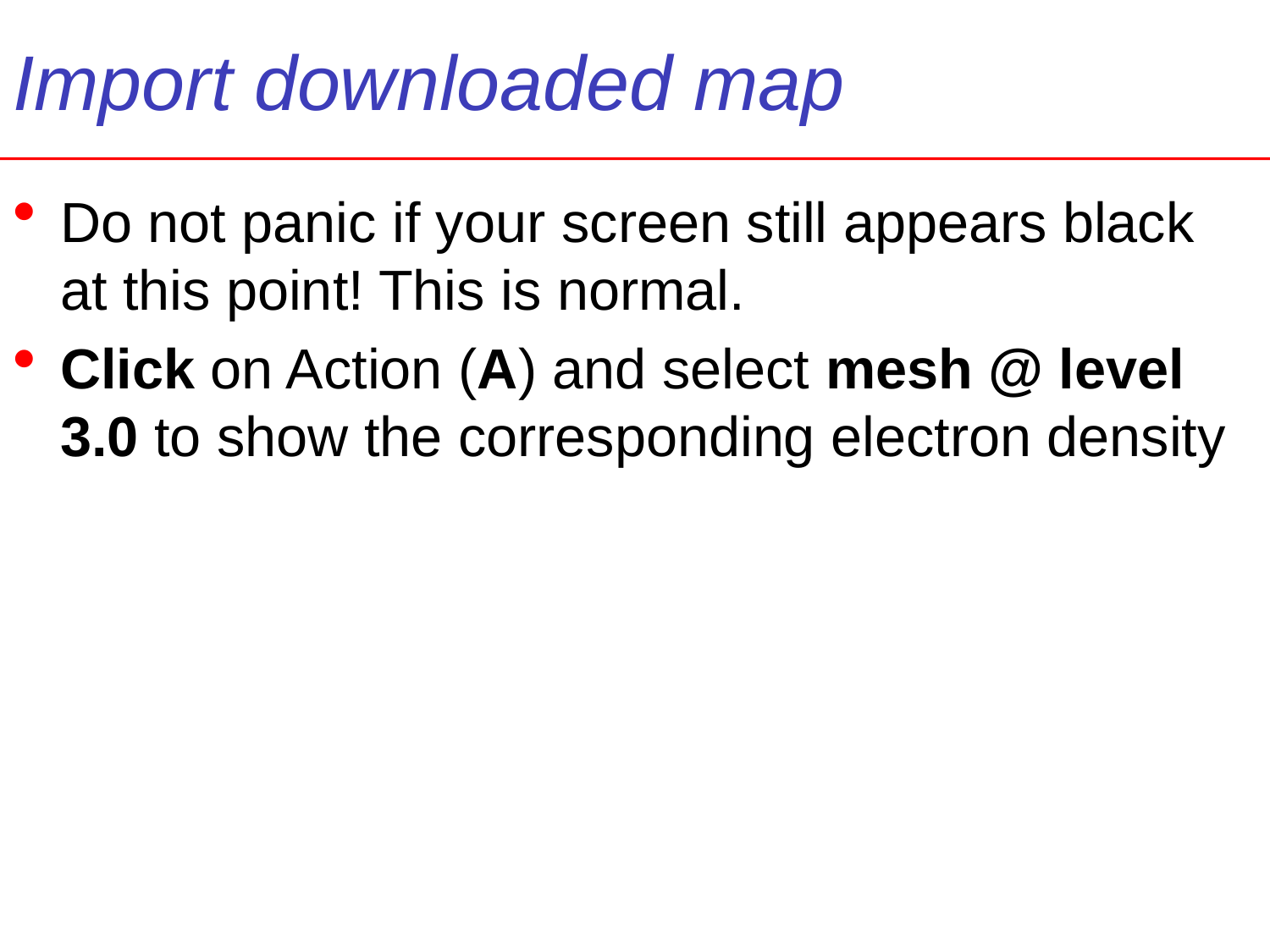

# Import downloaded map
Do not panic if your screen still appears black at this point! This is normal.
Click on Action (A) and select mesh @ level 3.0 to show the corresponding electron density